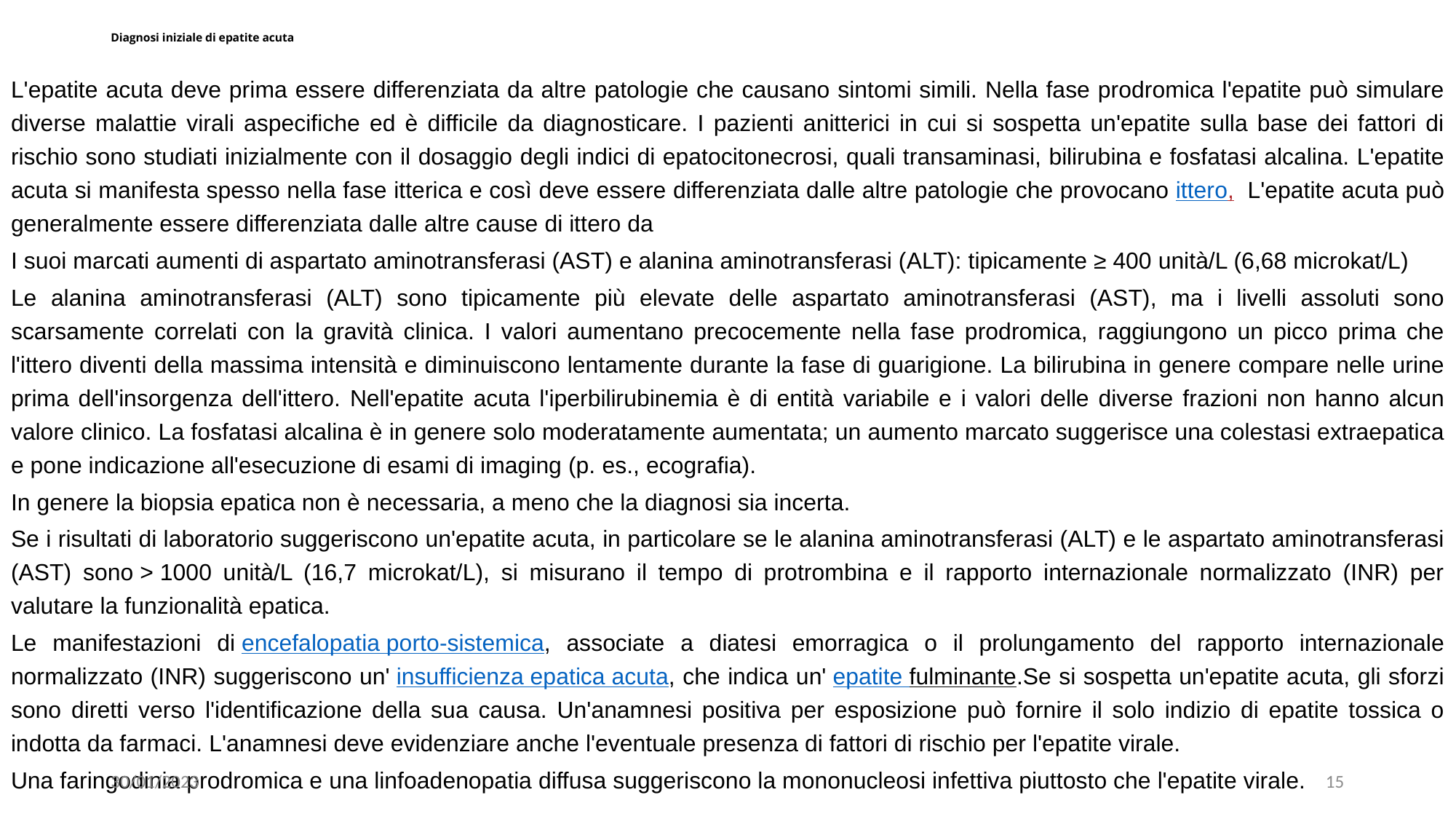

# Diagnosi iniziale di epatite acuta
L'epatite acuta deve prima essere differenziata da altre patologie che causano sintomi simili. Nella fase prodromica l'epatite può simulare diverse malattie virali aspecifiche ed è difficile da diagnosticare. I pazienti anitterici in cui si sospetta un'epatite sulla base dei fattori di rischio sono studiati inizialmente con il dosaggio degli indici di epatocitonecrosi, quali transaminasi, bilirubina e fosfatasi alcalina. L'epatite acuta si manifesta spesso nella fase itterica e così deve essere differenziata dalle altre patologie che provocano ittero,  L'epatite acuta può generalmente essere differenziata dalle altre cause di ittero da
I suoi marcati aumenti di aspartato aminotransferasi (AST) e alanina aminotransferasi (ALT): tipicamente ≥ 400 unità/L (6,68 microkat/L)
Le alanina aminotransferasi (ALT) sono tipicamente più elevate delle aspartato aminotransferasi (AST), ma i livelli assoluti sono scarsamente correlati con la gravità clinica. I valori aumentano precocemente nella fase prodromica, raggiungono un picco prima che l'ittero diventi della massima intensità e diminuiscono lentamente durante la fase di guarigione. La bilirubina in genere compare nelle urine prima dell'insorgenza dell'ittero. Nell'epatite acuta l'iperbilirubinemia è di entità variabile e i valori delle diverse frazioni non hanno alcun valore clinico. La fosfatasi alcalina è in genere solo moderatamente aumentata; un aumento marcato suggerisce una colestasi extraepatica e pone indicazione all'esecuzione di esami di imaging (p. es., ecografia).
In genere la biopsia epatica non è necessaria, a meno che la diagnosi sia incerta.
Se i risultati di laboratorio suggeriscono un'epatite acuta, in particolare se le alanina aminotransferasi (ALT) e le aspartato aminotransferasi (AST) sono > 1000 unità/L (16,7 microkat/L), si misurano il tempo di protrombina e il rapporto internazionale normalizzato (INR) per valutare la funzionalità epatica.
Le manifestazioni di encefalopatia porto-sistemica, associate a diatesi emorragica o il prolungamento del rapporto internazionale normalizzato (INR) suggeriscono un' insufficienza epatica acuta, che indica un' epatite fulminante.Se si sospetta un'epatite acuta, gli sforzi sono diretti verso l'identificazione della sua causa. Un'anamnesi positiva per esposizione può fornire il solo indizio di epatite tossica o indotta da farmaci. L'anamnesi deve evidenziare anche l'eventuale presenza di fattori di rischio per l'epatite virale.
Una faringodinia prodromica e una linfoadenopatia diffusa suggeriscono la mononucleosi infettiva piuttosto che l'epatite virale.

30/01/2023

15